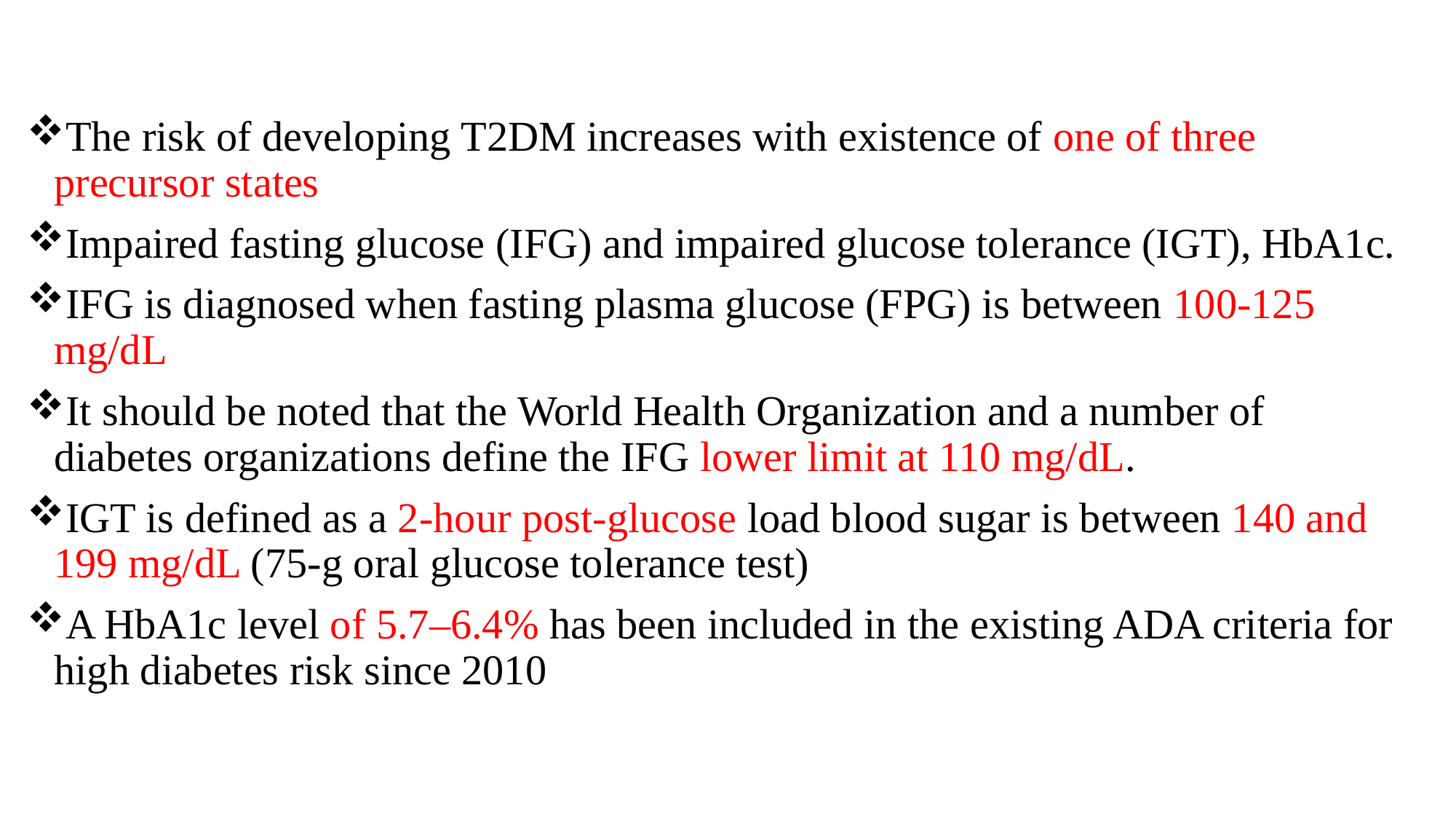

The risk of developing T2DM increases with existence of one of three precursor states
Impaired fasting glucose (IFG) and impaired glucose tolerance (IGT), HbA1c.
IFG is diagnosed when fasting plasma glucose (FPG) is between 100-125 mg/dL
It should be noted that the World Health Organization and a number of diabetes organizations define the IFG lower limit at 110 mg/dL.
IGT is defined as a 2-hour post-glucose load blood sugar is between 140 and 199 mg/dL (75-g oral glucose tolerance test)
A HbA1c level of 5.7–6.4% has been included in the existing ADA criteria for high diabetes risk since 2010